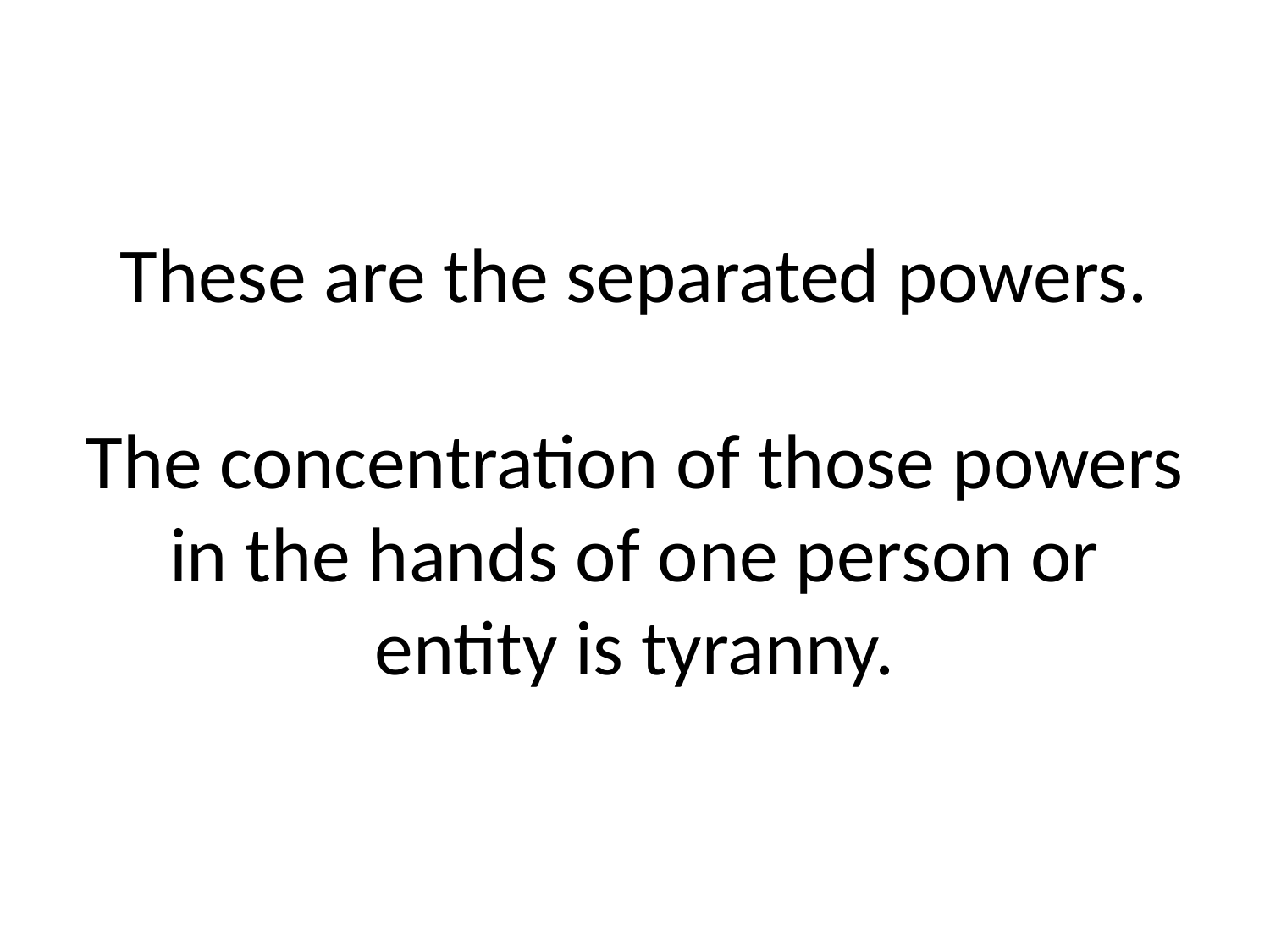

# These are the separated powers. The concentration of those powers in the hands of one person or entity is tyranny.